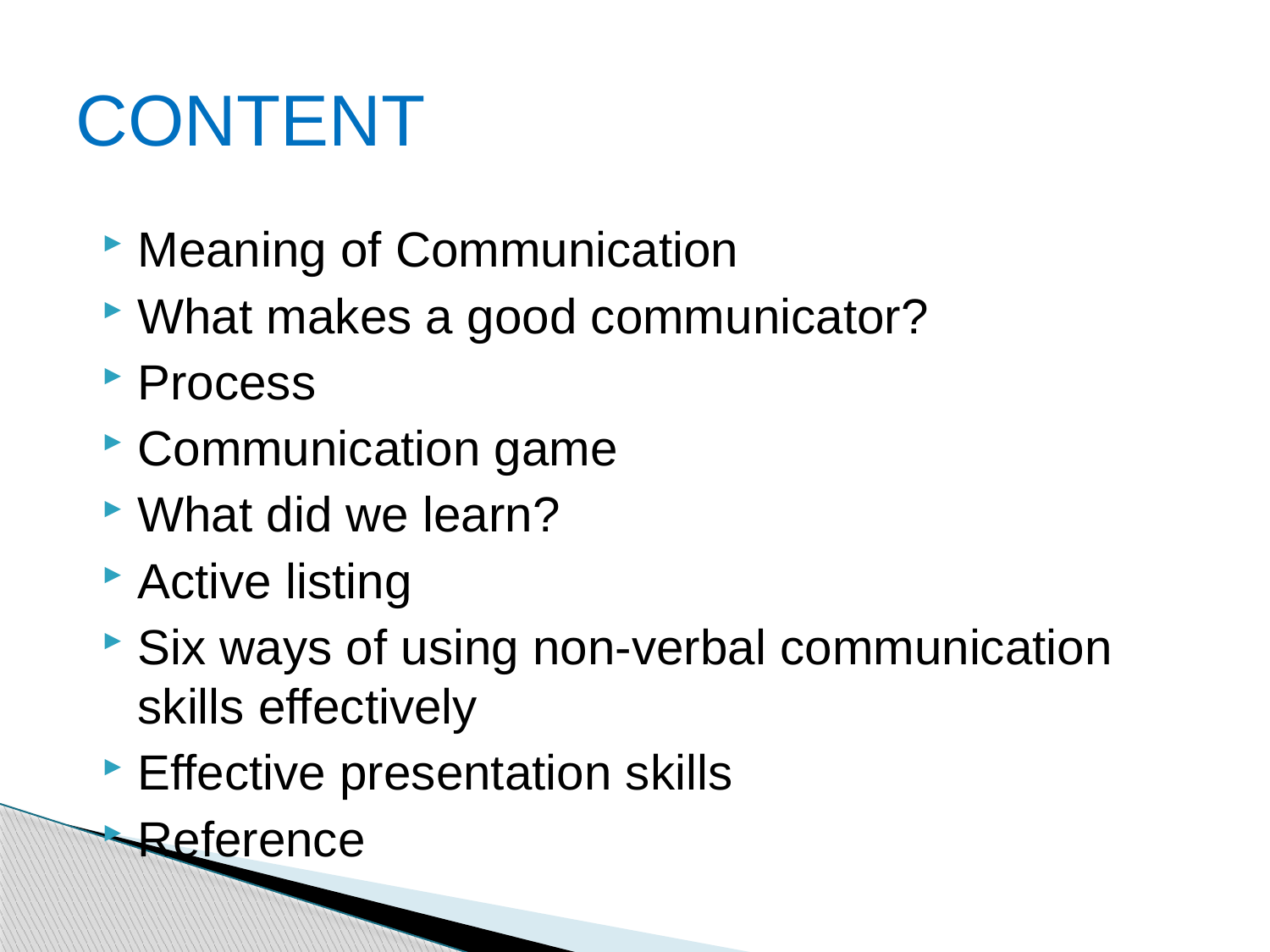

# CONTENT
Meaning of Communication
What makes a good communicator?
Process
Communication game
What did we learn?
Active listing
Six ways of using non-verbal communication skills effectively
Effective presentation skills
Reference